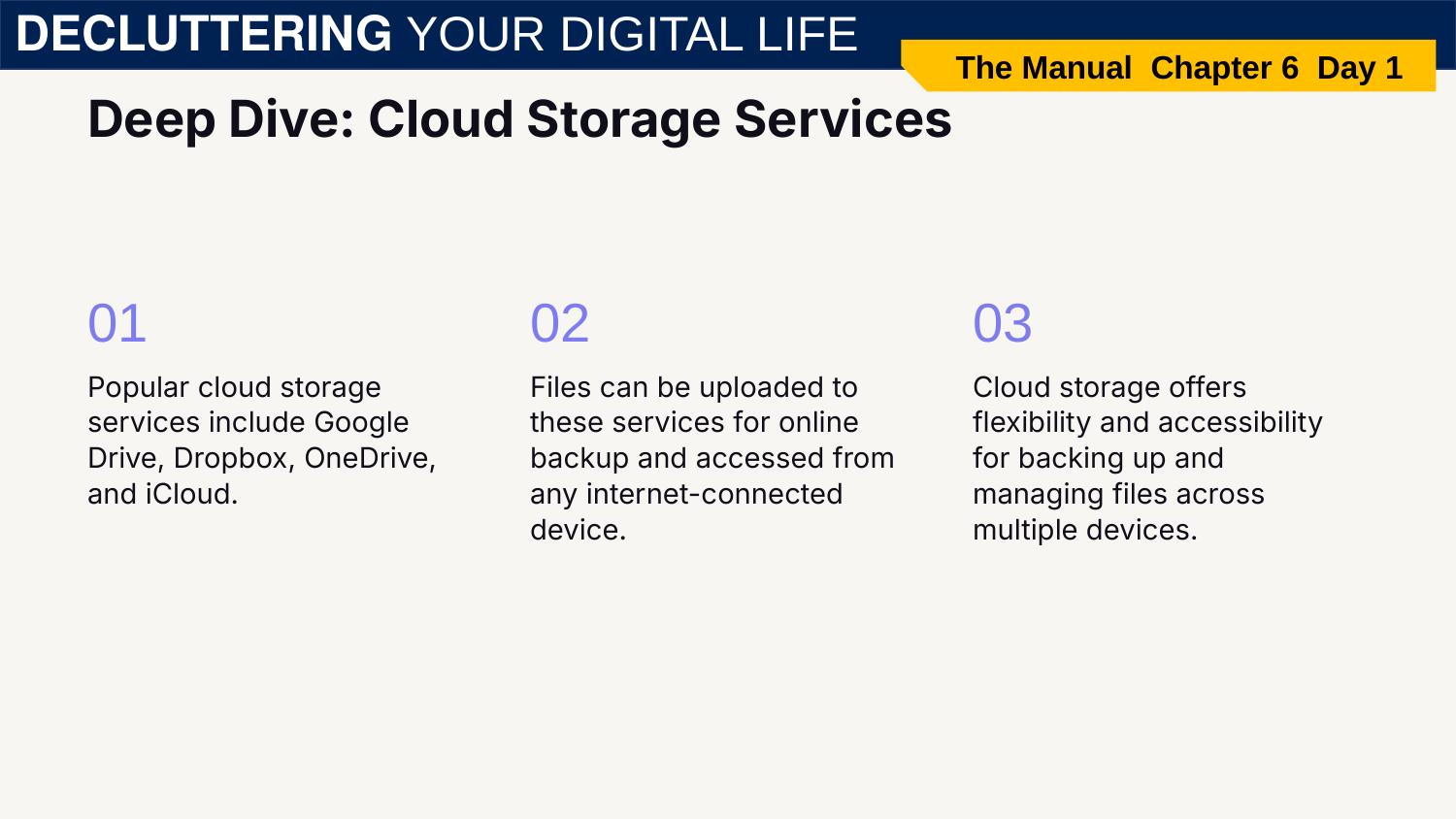

DECLUTTERING YOUR DIGITAL LIFE
The Manual  Chapter 6  Day 1

# Deep Dive: Cloud Storage Services
01
02
03
Popular cloud storage services include Google Drive, Dropbox, OneDrive, and iCloud.
Files can be uploaded to these services for online backup and accessed from any internet-connected device.
Cloud storage offers flexibility and accessibility for backing up and managing files across multiple devices.